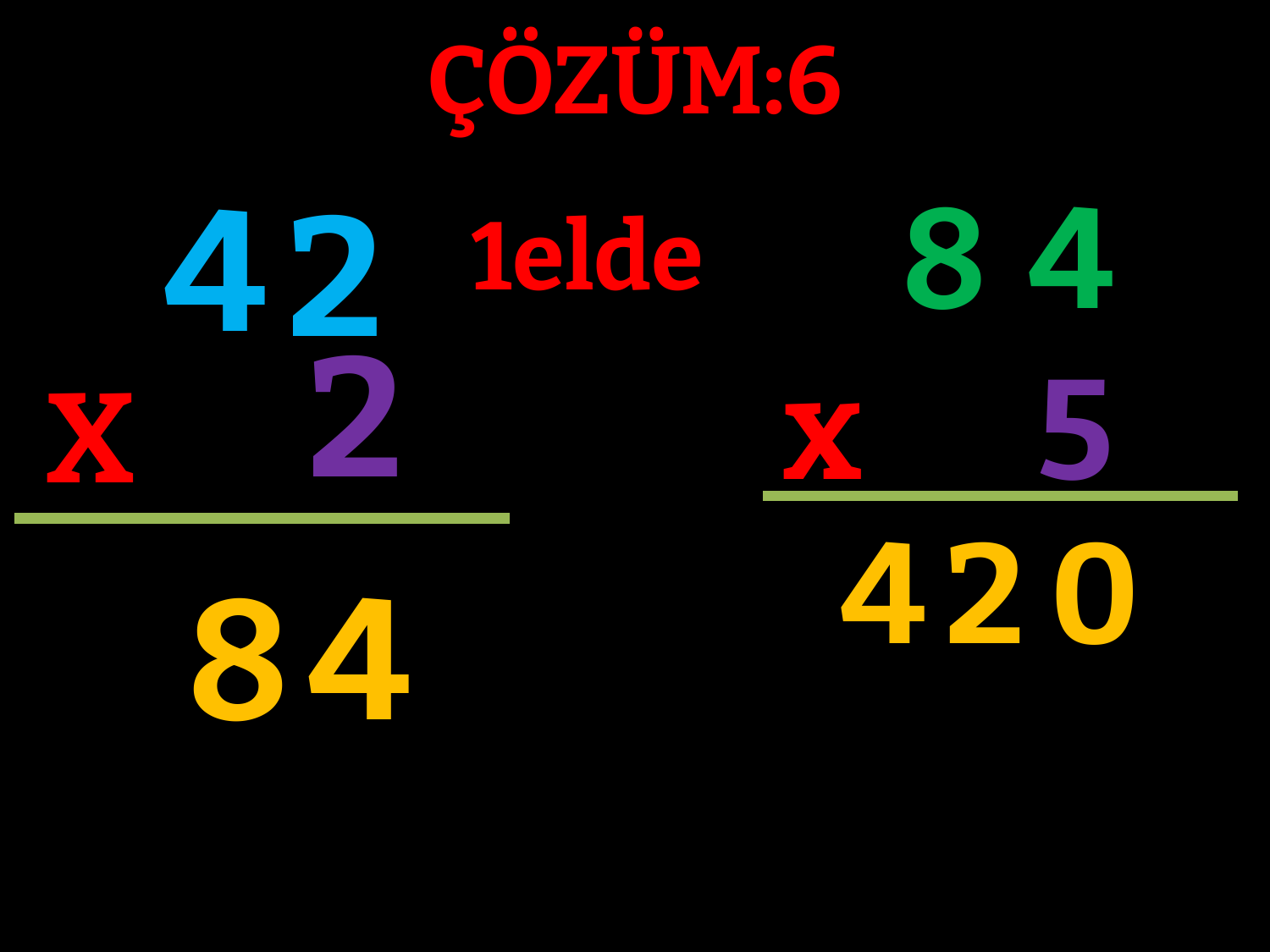

ÇÖZÜM:6
4
2
8
4
1elde
2
x
5
X
4
2
0
4
8